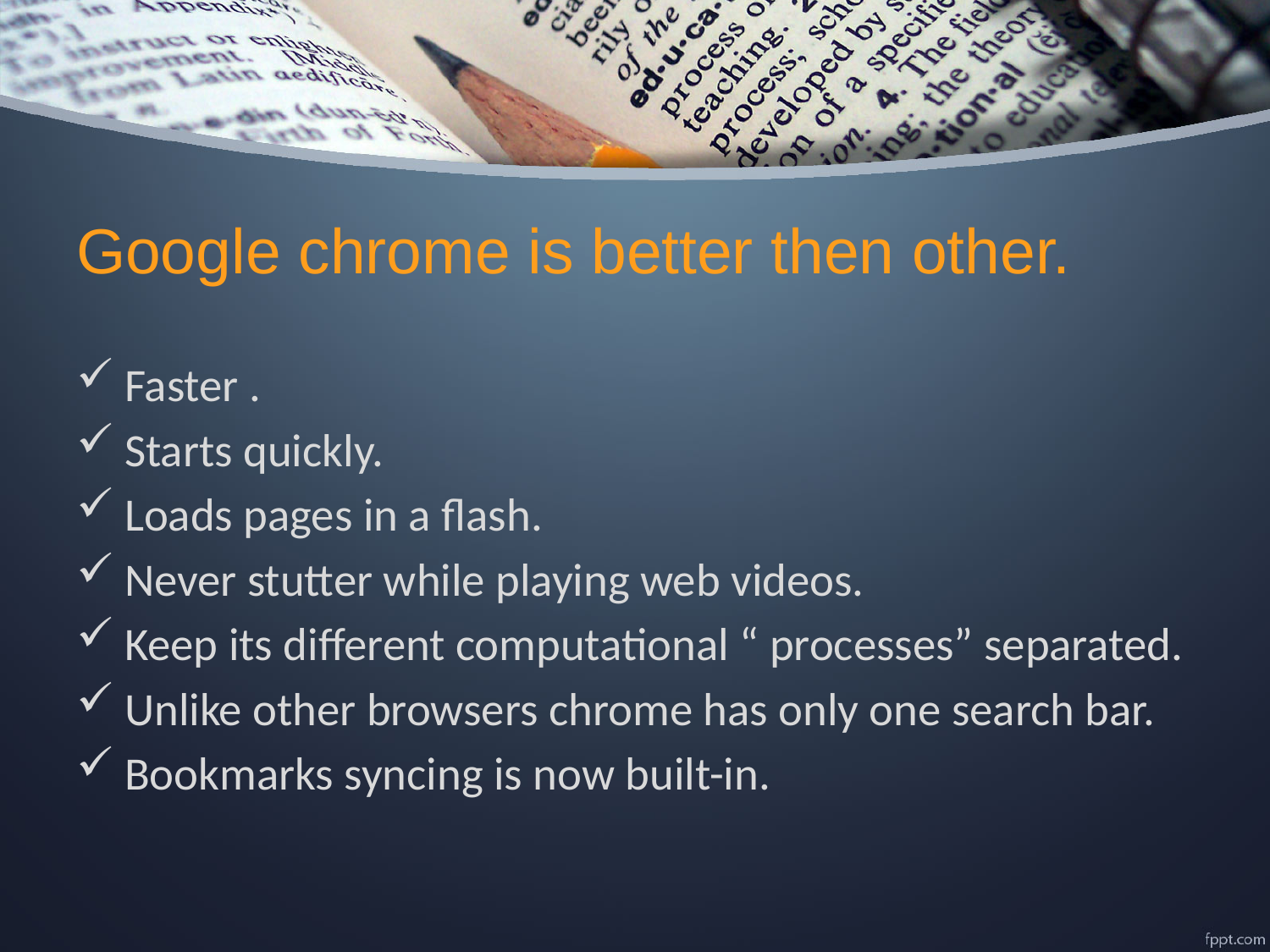

# Google chrome is better then other.
Faster .
Starts quickly.
Loads pages in a flash.
Never stutter while playing web videos.
Keep its different computational “ processes” separated.
Unlike other browsers chrome has only one search bar.
Bookmarks syncing is now built-in.